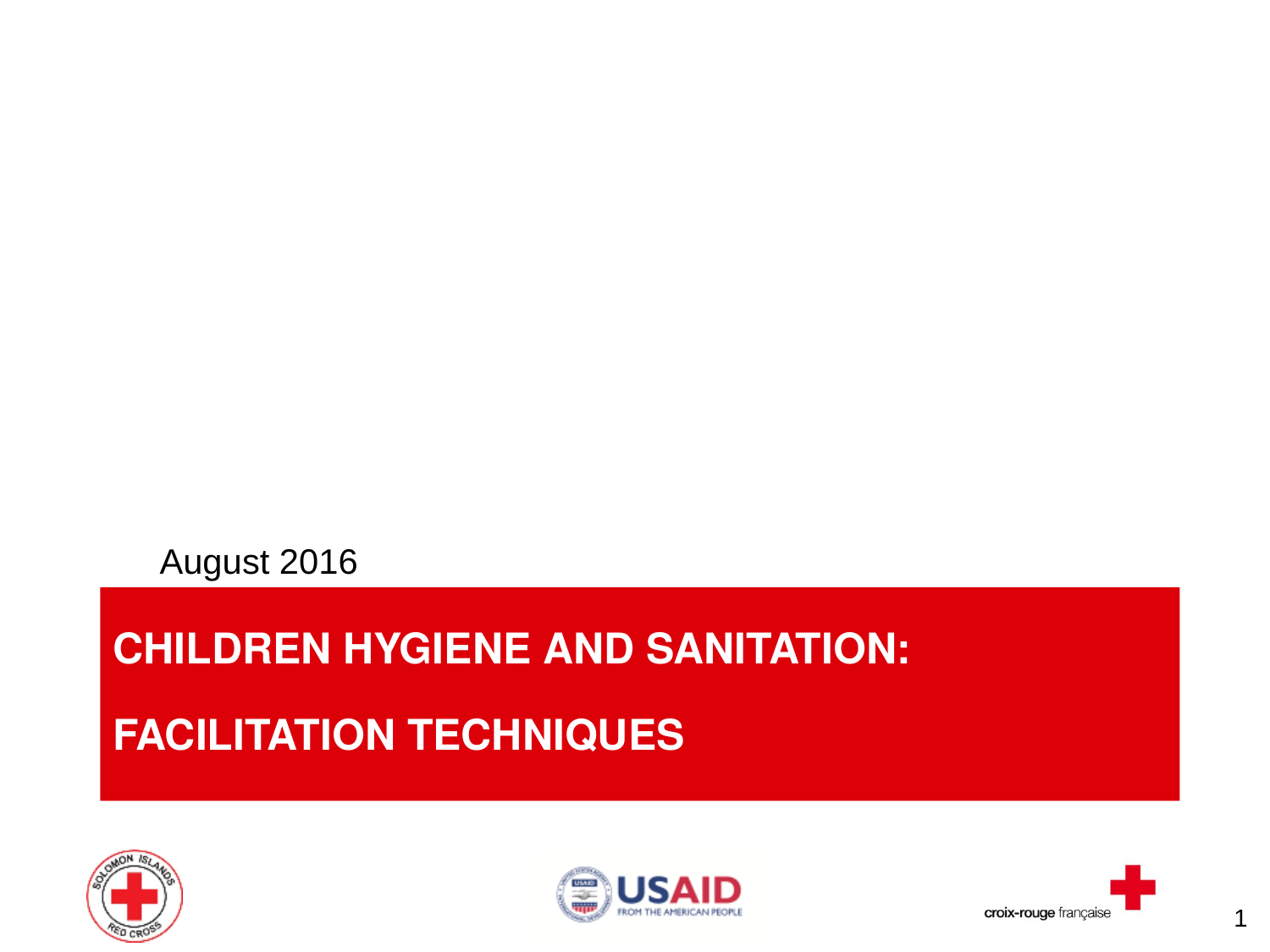

August 2016
# Children hygiene and sanitation: Facilitation techniques
1